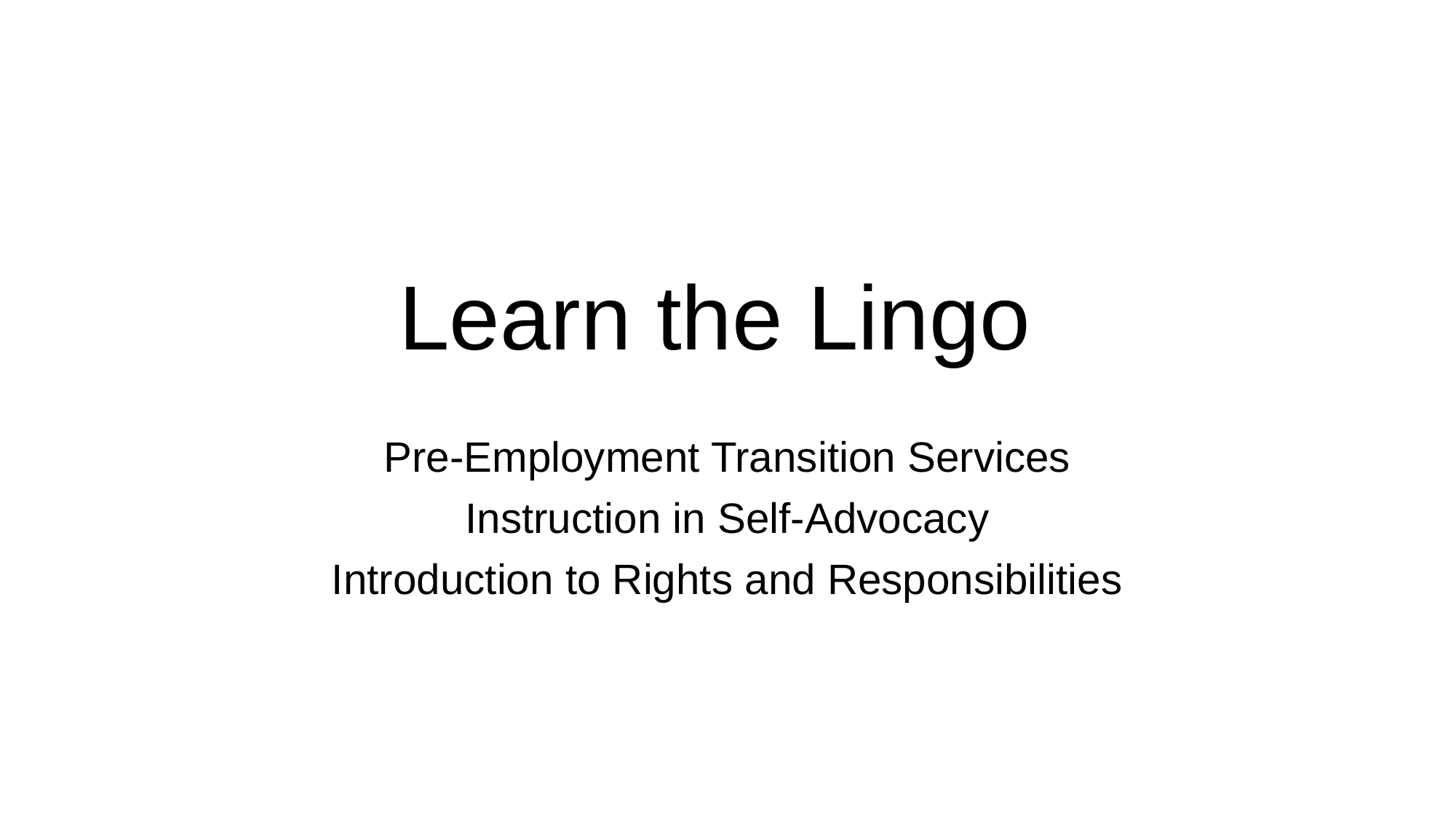

# Learn the Lingo
Pre-Employment Transition Services
Instruction in Self-Advocacy
Introduction to Rights and Responsibilities